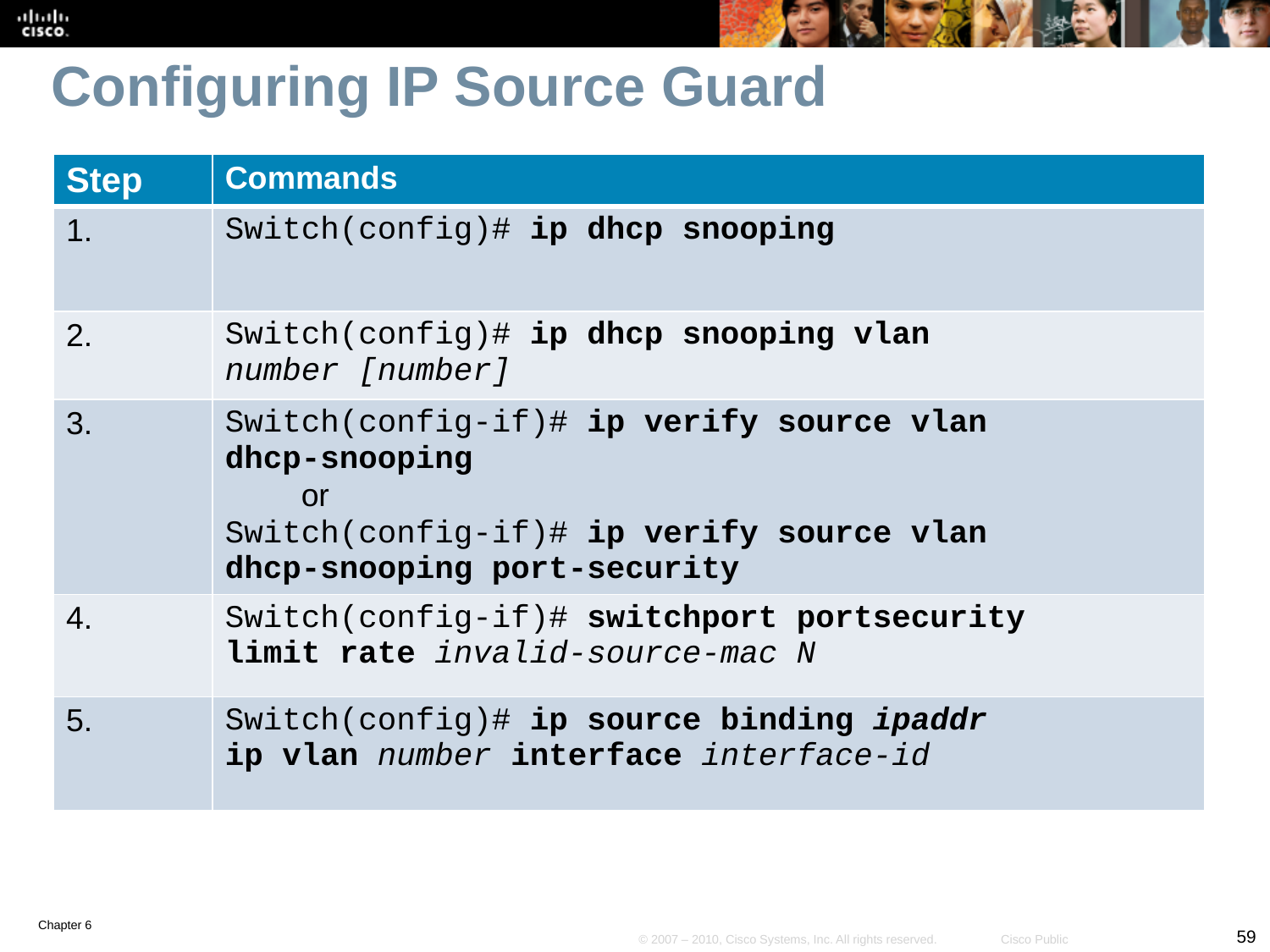

# Configuring IP Source Guard
| Step | Commands |
| --- | --- |
| 1. | Switch(config)# ip dhcp snooping |
| 2. | Switch(config)# ip dhcp snooping vlan number [number] |
| 3. | Switch(config-if)# ip verify source vlan dhcp-snooping or Switch(config-if)# ip verify source vlan dhcp-snooping port-security |
| 4. | Switch(config-if)# switchport portsecurity limit rate invalid-source-mac N |
| 5. | Switch(config)# ip source binding ipaddr ip vlan number interface interface-id |